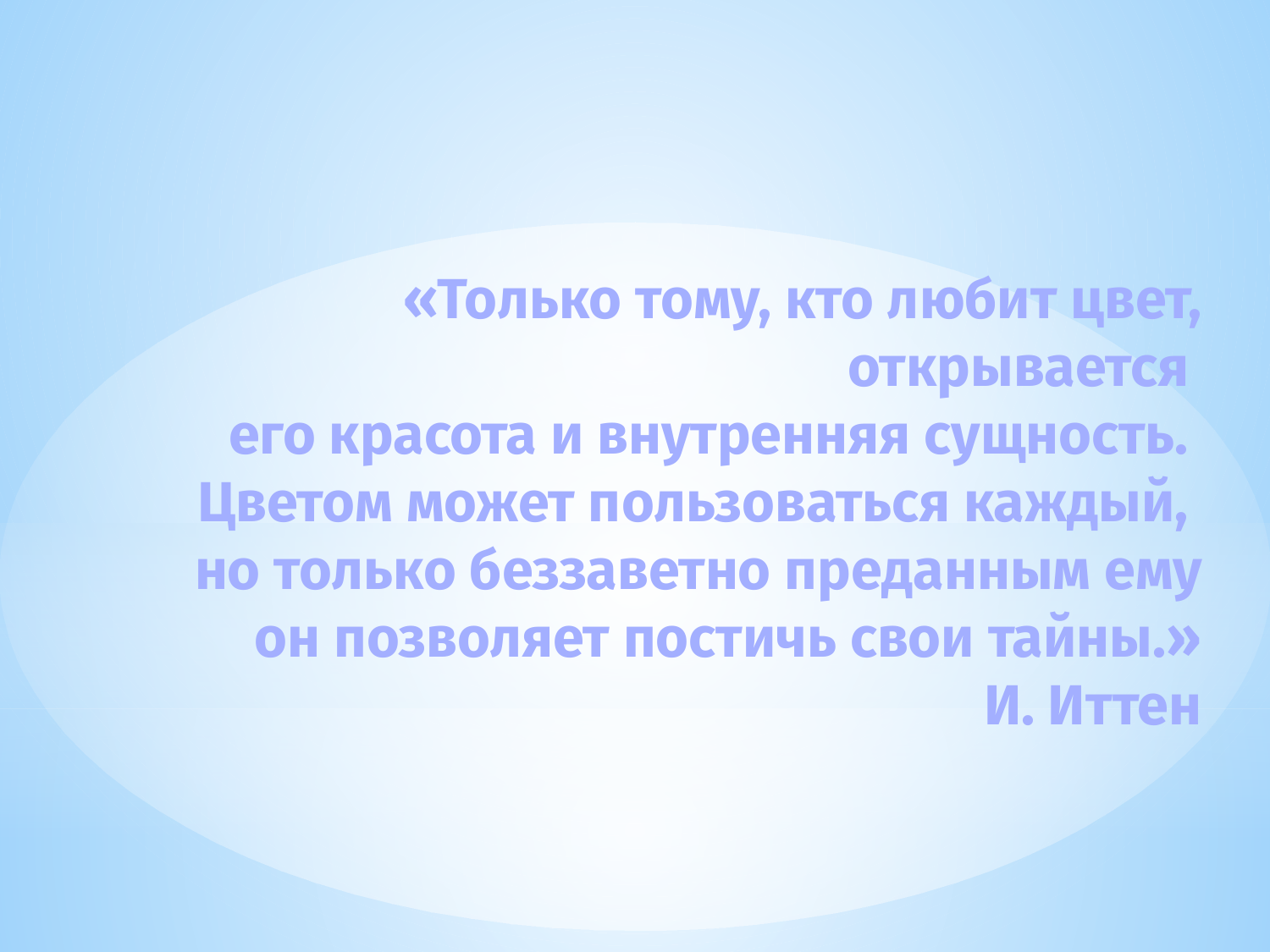

# «Только тому, кто любит цвет, открывается его красота и внутренняя сущность. Цветом может пользоваться каждый, но только беззаветно преданным ему он позволяет постичь свои тайны.» И. Иттен